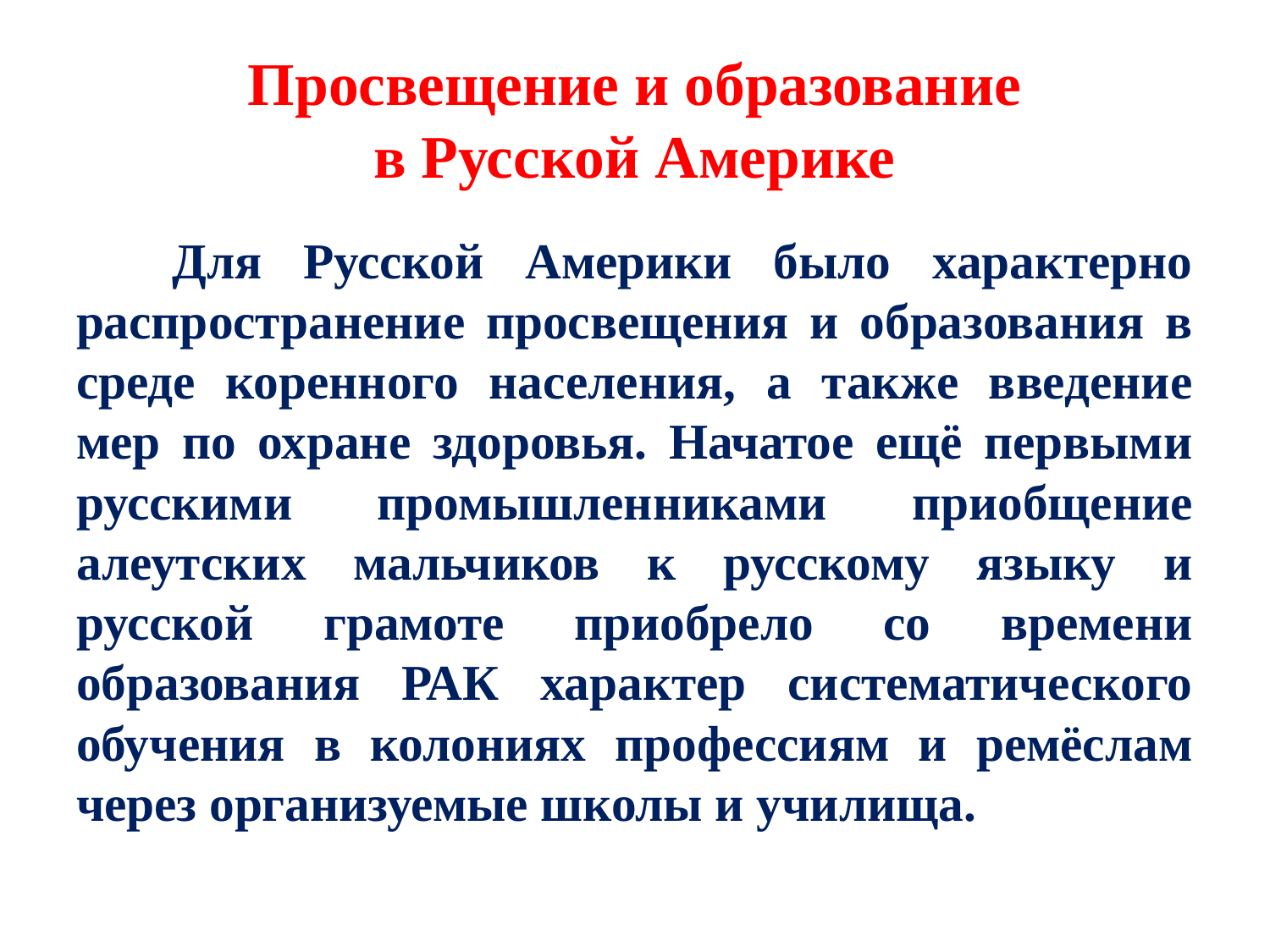

# Просвещение и образование в Русской Америке
Для Русской Америки было характерно распространение просвещения и образования в среде коренного населения, а также введение мер по охране здоровья. Начатое ещё первыми русскими промышленниками приобщение алеутских мальчиков к русскому языку и русской грамоте приобрело со времени образования РАК характер систематического обучения в колониях профессиям и ремёслам через организуемые школы и училища.